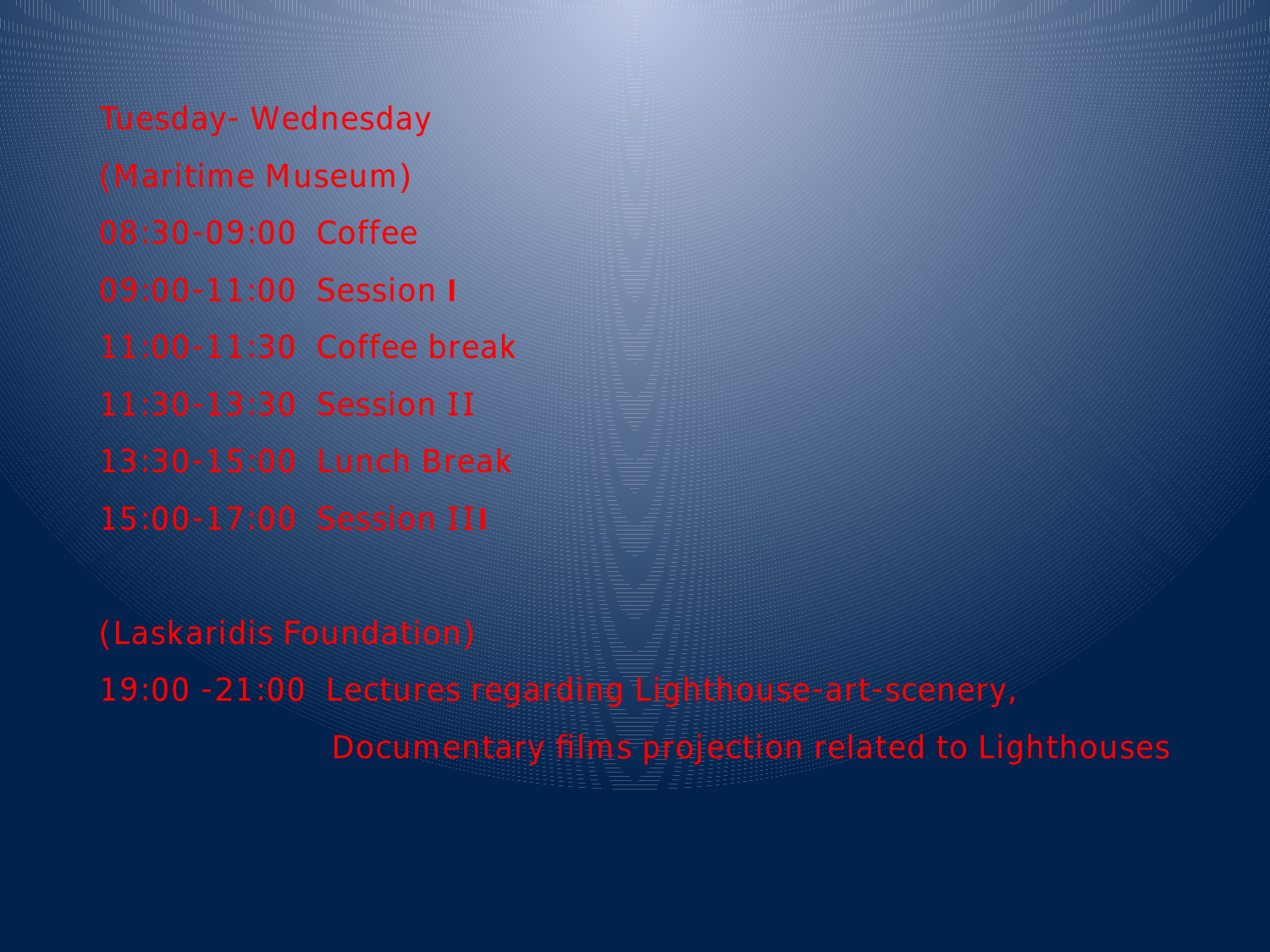

Tuesday- Wednesday
(Maritime Museum)
08:30-09:00  Coffee
09:00-11:00  Session Ι
11:00-11:30  Coffee break
11:30-13:30  Session II
13:30-15:00  Lunch Break
15:00-17:00  Session IIΙ

(Laskaridis Foundation)
19:00 -21:00  Lectures regarding Lighthouse-art-scenery,
                         Documentary films projection related to Lighthouses